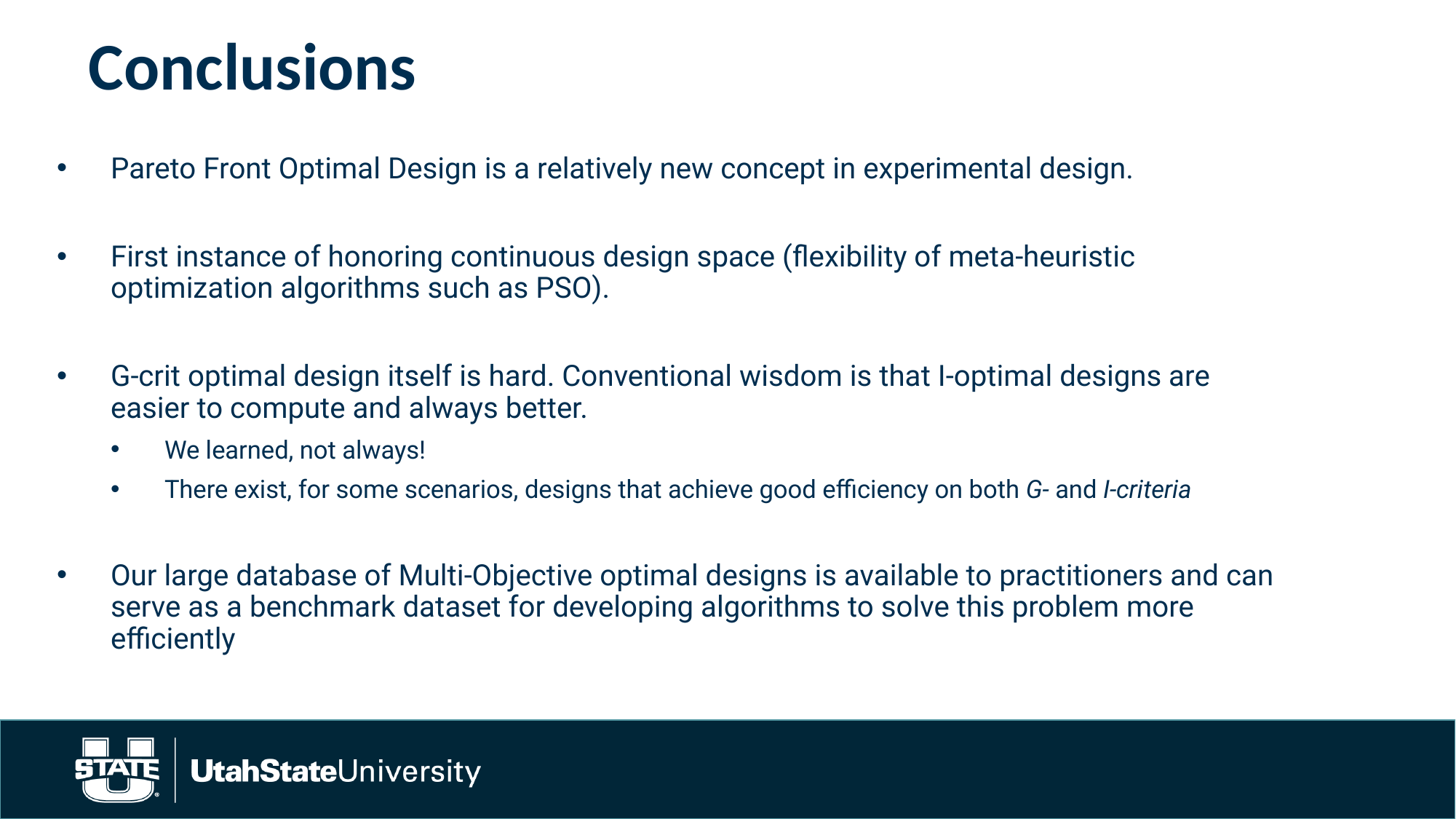

# Conclusions
Pareto Front Optimal Design is a relatively new concept in experimental design.

First instance of honoring continuous design space (flexibility of meta-heuristic optimization algorithms such as PSO).

G-crit optimal design itself is hard. Conventional wisdom is that I-optimal designs are easier to compute and always better.
We learned, not always!
There exist, for some scenarios, designs that achieve good efficiency on both G- and I-criteria

Our large database of Multi-Objective optimal designs is available to practitioners and can serve as a benchmark dataset for developing algorithms to solve this problem more efficiently